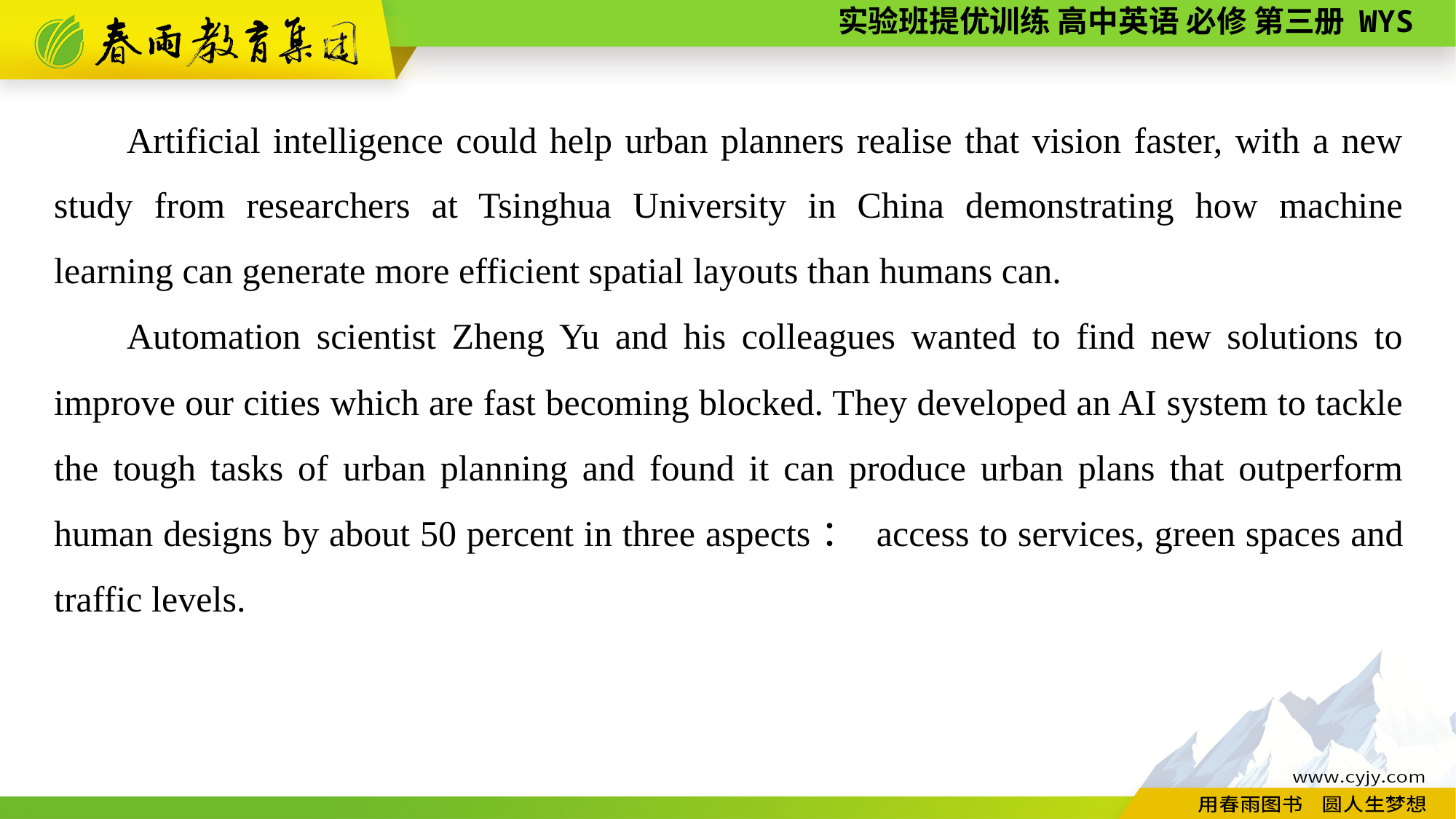

Artificial intelligence could help urban planners realise that vision faster, with a new study from researchers at Tsinghua University in China demonstrating how machine learning can generate more efficient spatial layouts than humans can.
Automation scientist Zheng Yu and his colleagues wanted to find new solutions to improve our cities which are fast becoming blocked. They developed an AI system to tackle the tough tasks of urban planning and found it can produce urban plans that outperform human designs by about 50 percent in three aspects： access to services, green spaces and traffic levels.